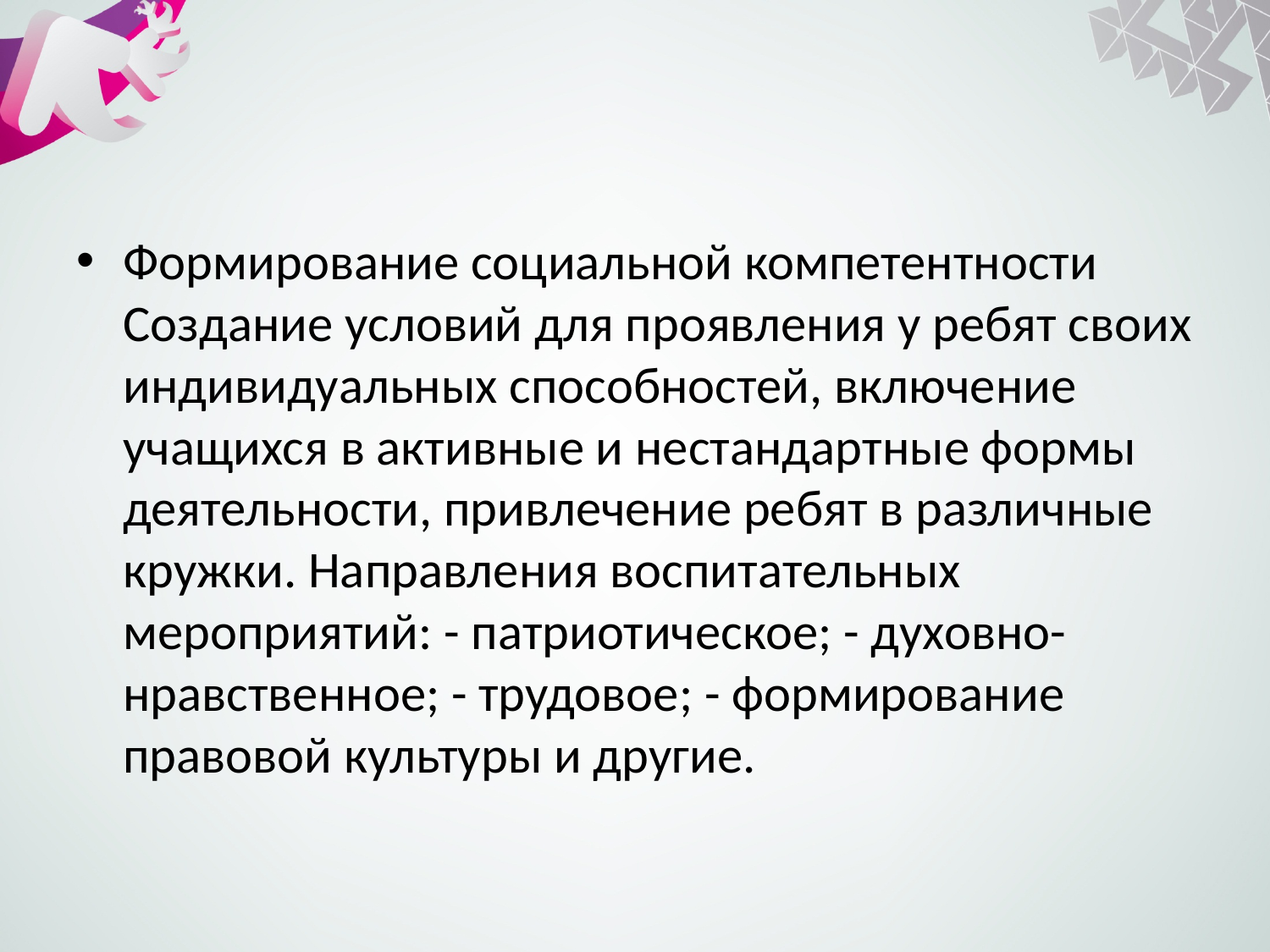

#
Формирование социальной компетентности Создание условий для проявления у ребят своих индивидуальных способностей, включение учащихся в активные и нестандартные формы деятельности, привлечение ребят в различные кружки. Направления воспитательных мероприятий: - патриотическое; - духовно-нравственное; - трудовое; - формирование правовой культуры и другие.